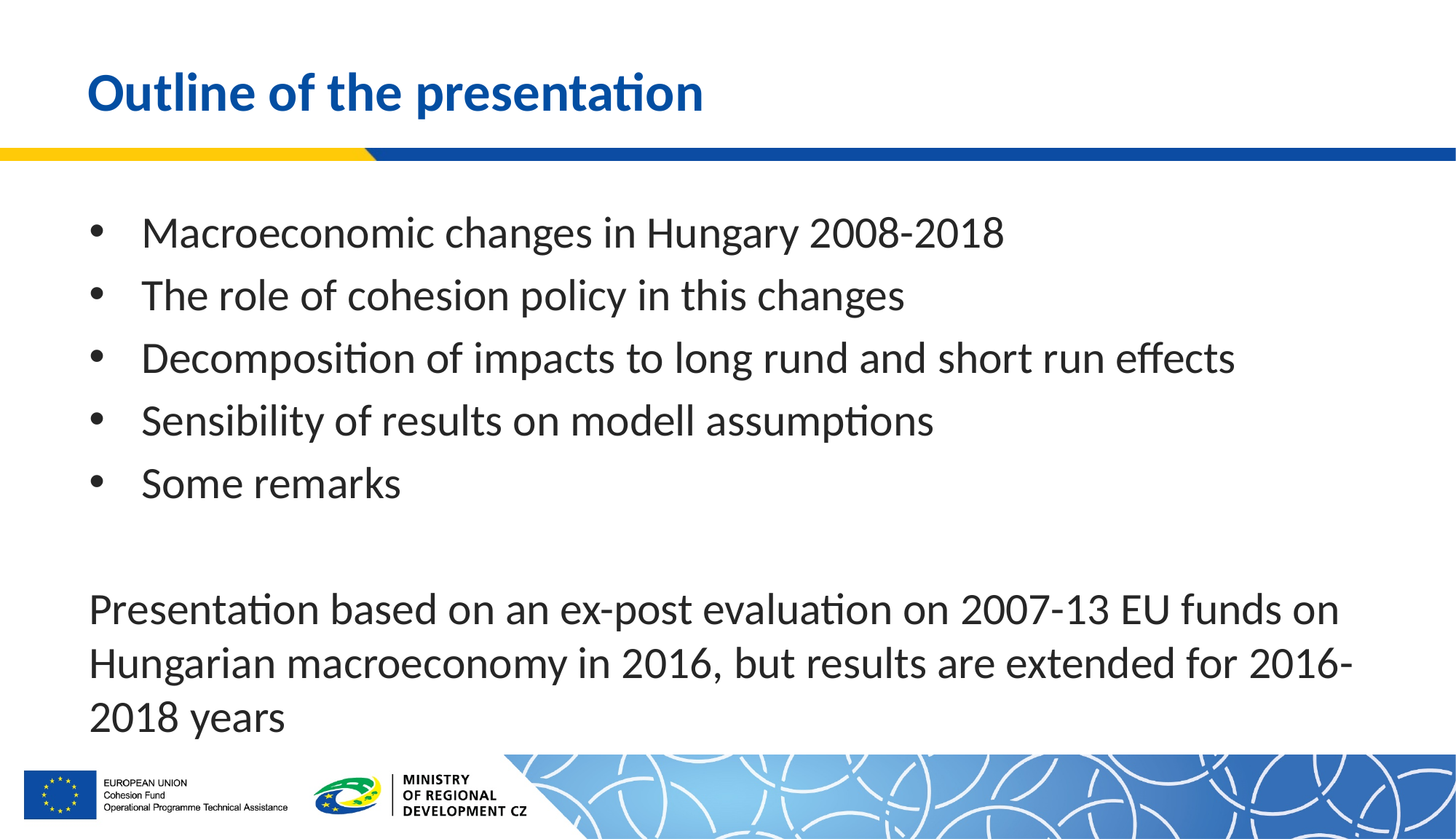

# Outline of the presentation
Macroeconomic changes in Hungary 2008-2018
The role of cohesion policy in this changes
Decomposition of impacts to long rund and short run effects
Sensibility of results on modell assumptions
Some remarks

Presentation based on an ex-post evaluation on 2007-13 EU funds on Hungarian macroeconomy in 2016, but results are extended for 2016-2018 years